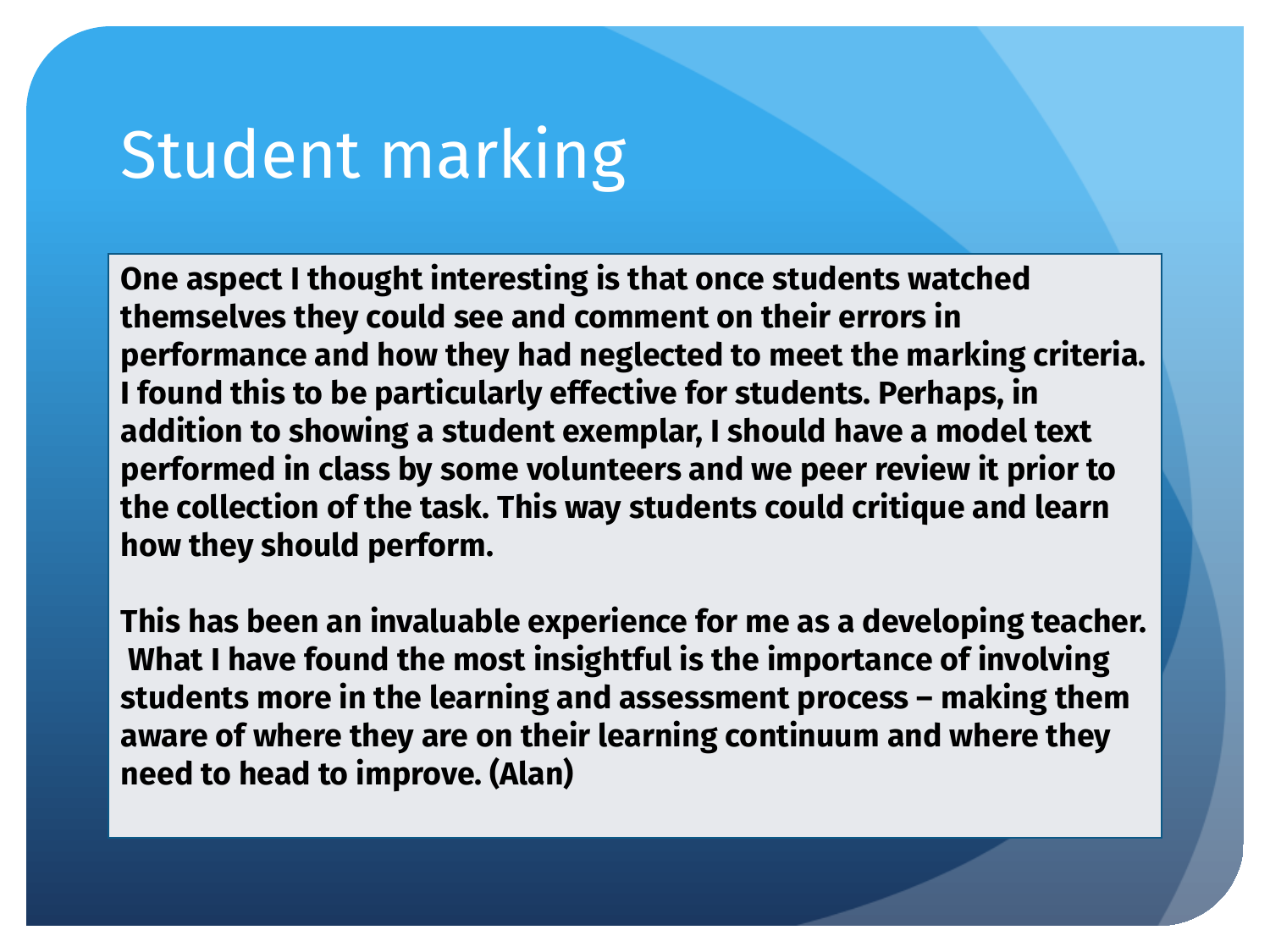

# Student marking
| One aspect I thought interesting is that once students watched themselves they could see and comment on their errors in performance and how they had neglected to meet the marking criteria. I found this to be particularly effective for students. Perhaps, in addition to showing a student exemplar, I should have a model text performed in class by some volunteers and we peer review it prior to the collection of the task. This way students could critique and learn how they should perform. This has been an invaluable experience for me as a developing teacher. What I have found the most insightful is the importance of involving students more in the learning and assessment process – making them aware of where they are on their learning continuum and where they need to head to improve. (Alan) |
| --- |